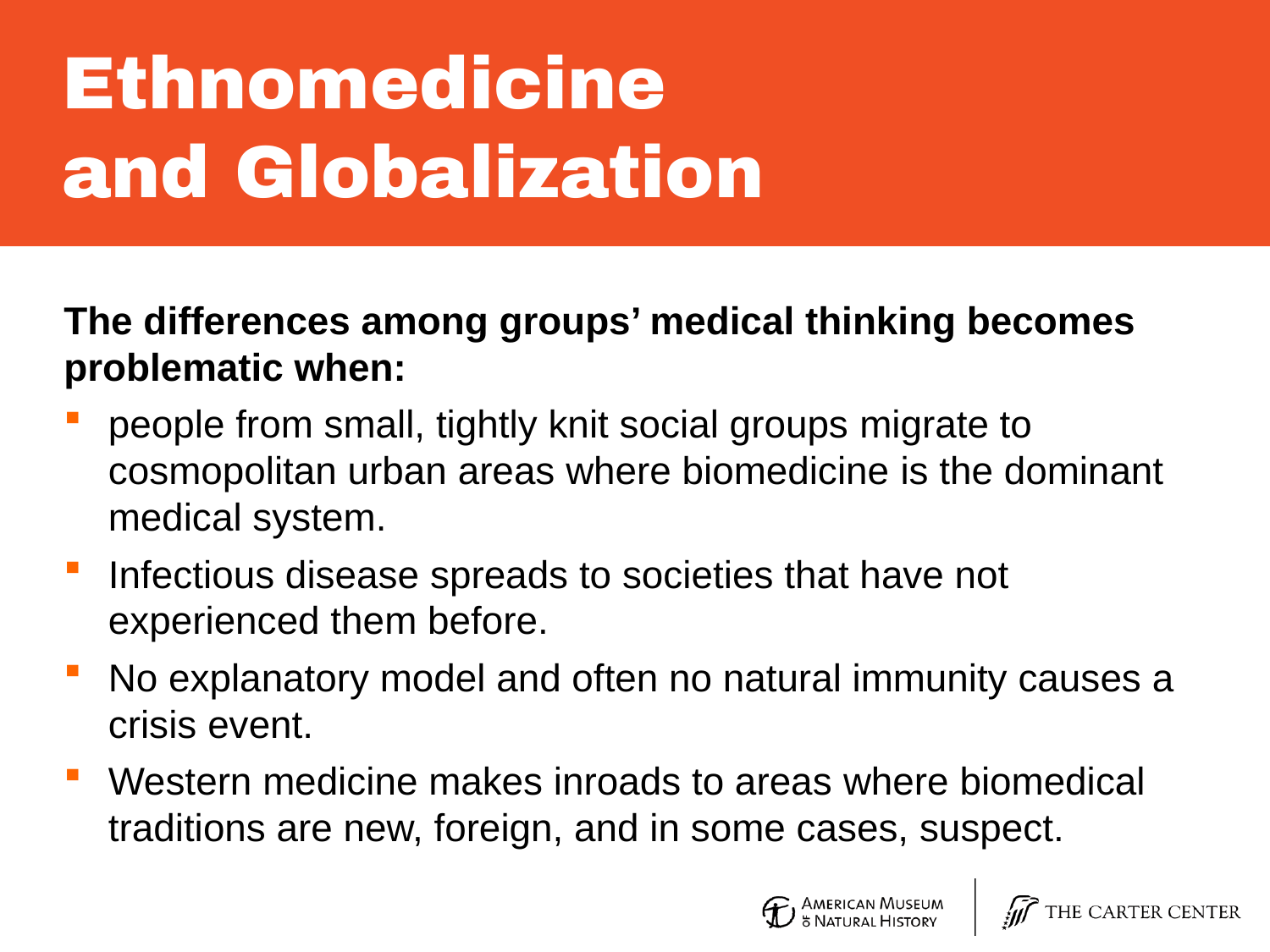

# Ethnomedicine and Globalization
The differences among groups’ medical thinking becomes problematic when:
people from small, tightly knit social groups migrate to cosmopolitan urban areas where biomedicine is the dominant medical system.
Infectious disease spreads to societies that have not experienced them before.
No explanatory model and often no natural immunity causes a crisis event.
Western medicine makes inroads to areas where biomedical traditions are new, foreign, and in some cases, suspect.